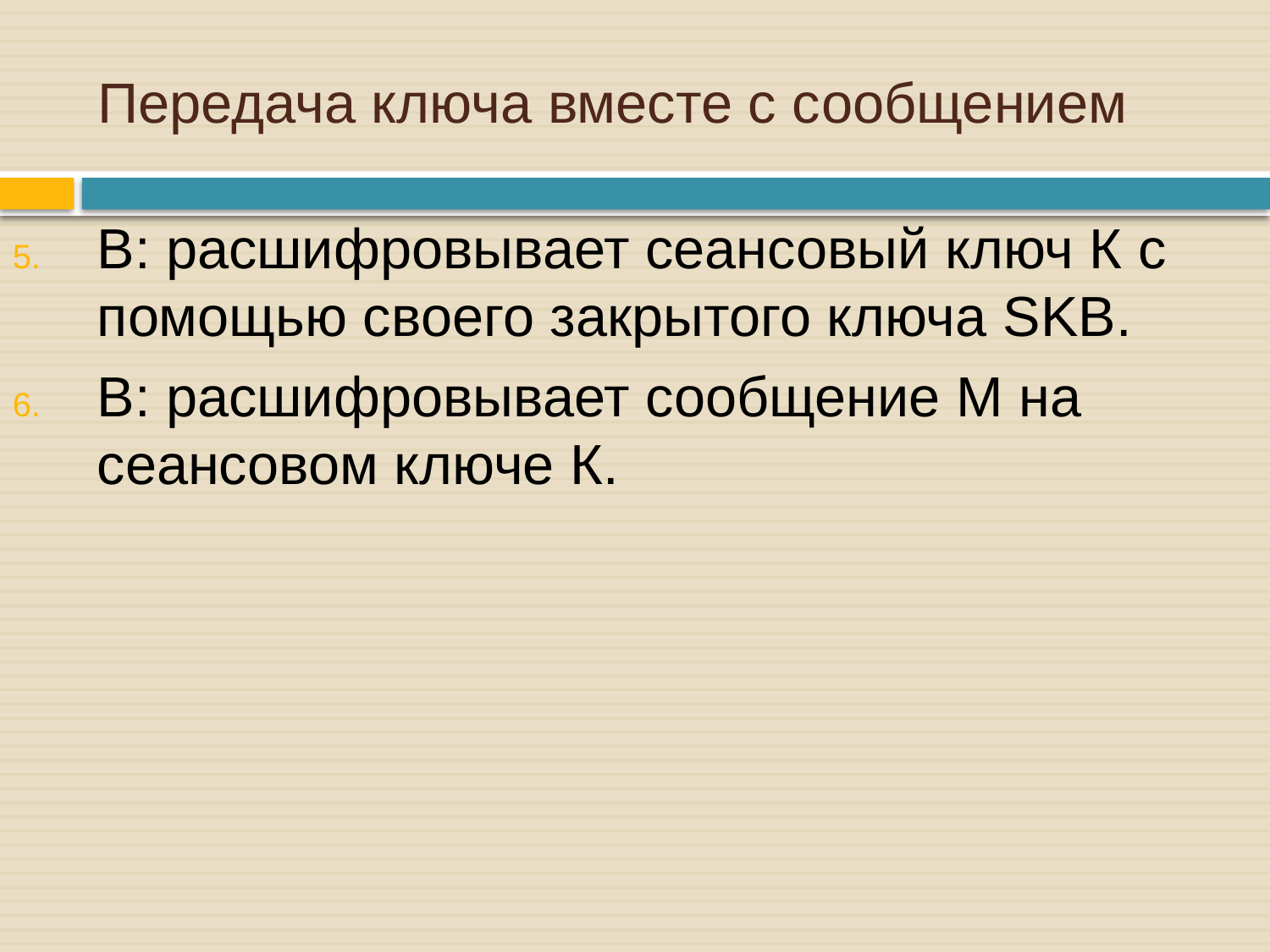

# Передача ключа вместе с сообщением
B: расшифровывает сеансовый ключ К с помощью своего закрытого ключа SKB.
B: расшифровывает сообщение M на сеансовом ключе К.